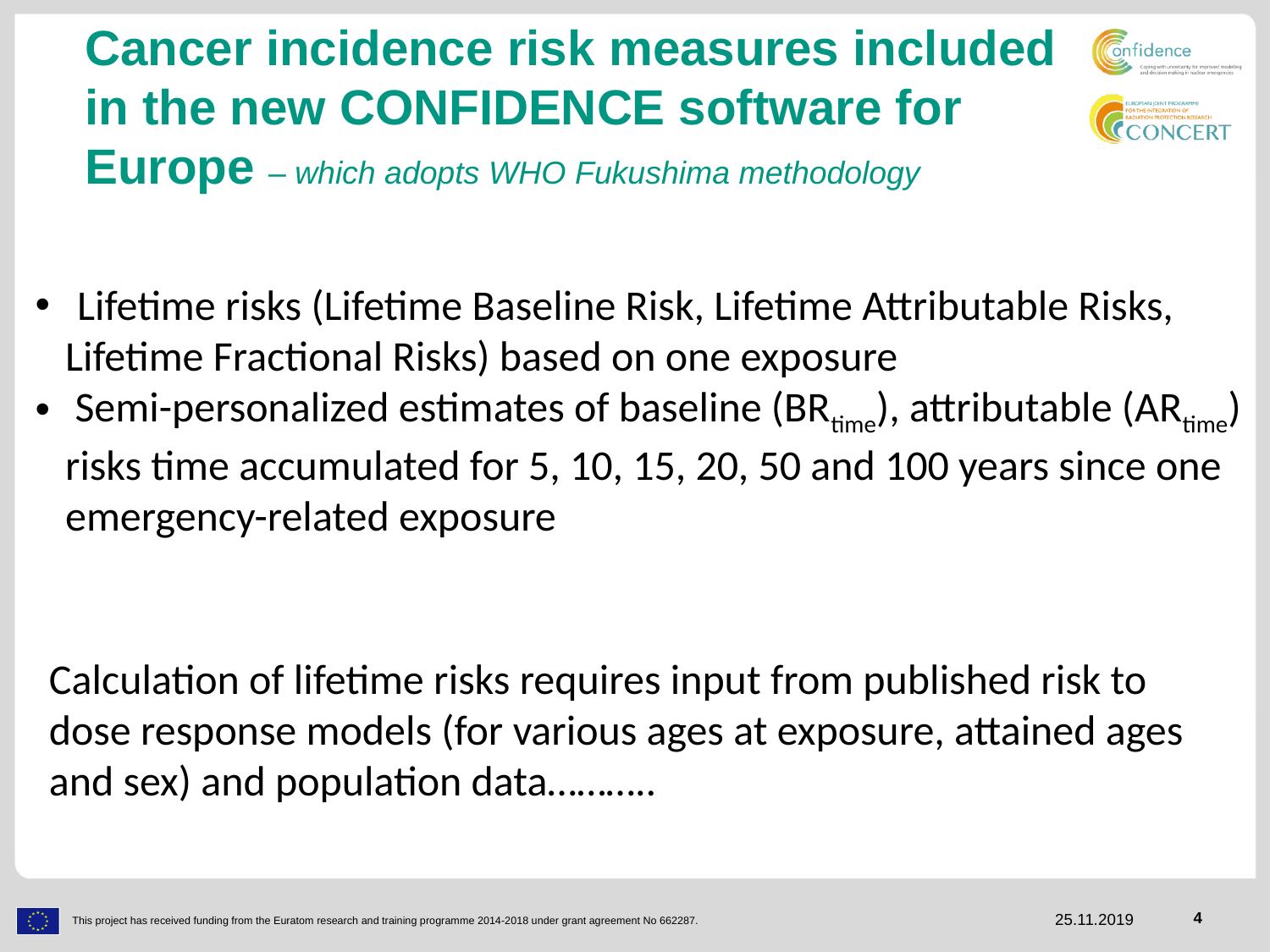

Cancer incidence risk measures included in the new CONFIDENCE software for Europe – which adopts WHO Fukushima methodology
 Lifetime risks (Lifetime Baseline Risk, Lifetime Attributable Risks, Lifetime Fractional Risks) based on one exposure
 Semi-personalized estimates of baseline (BRtime), attributable (ARtime) risks time accumulated for 5, 10, 15, 20, 50 and 100 years since one emergency-related exposure
Calculation of lifetime risks requires input from published risk to dose response models (for various ages at exposure, attained ages and sex) and population data………..